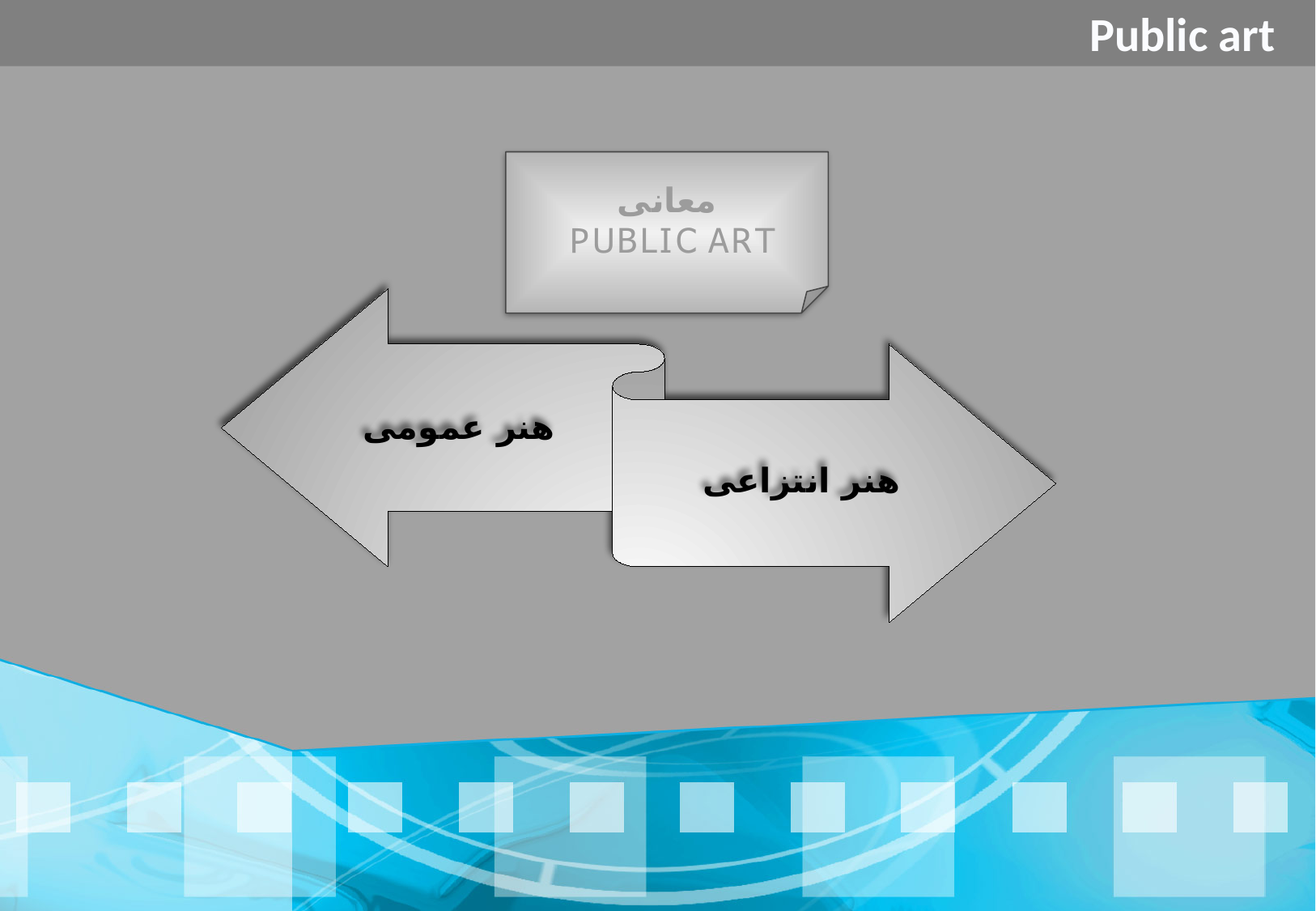

Public art
معانی
PUBLIC ART
هنر عمومی
هنر انتزاعی